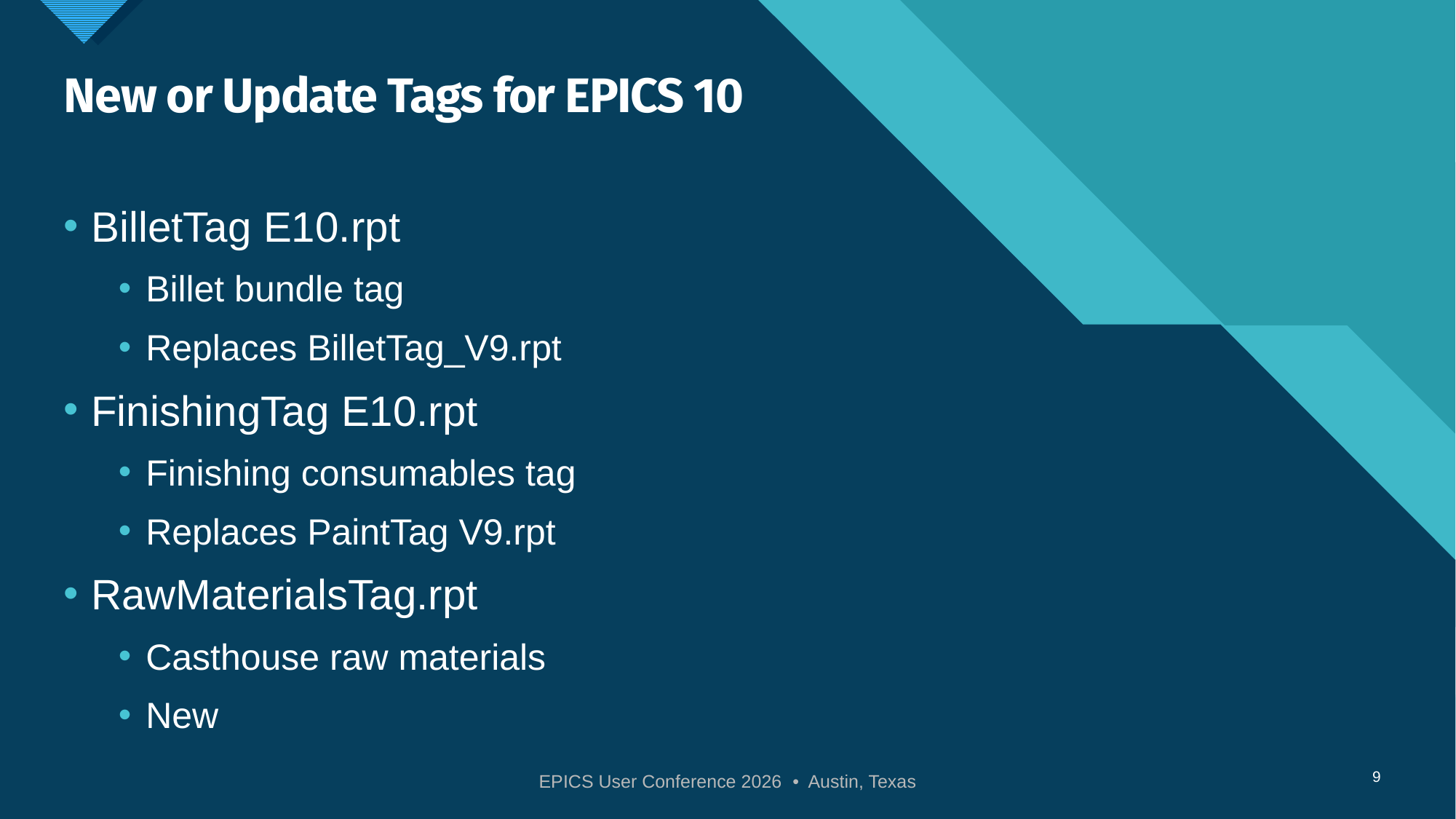

# New or Update Tags for EPICS 10
BilletTag E10.rpt
Billet bundle tag
Replaces BilletTag_V9.rpt
FinishingTag E10.rpt
Finishing consumables tag
Replaces PaintTag V9.rpt
RawMaterialsTag.rpt
Casthouse raw materials
New

9
EPICS User Conference 2026  •  Austin, Texas